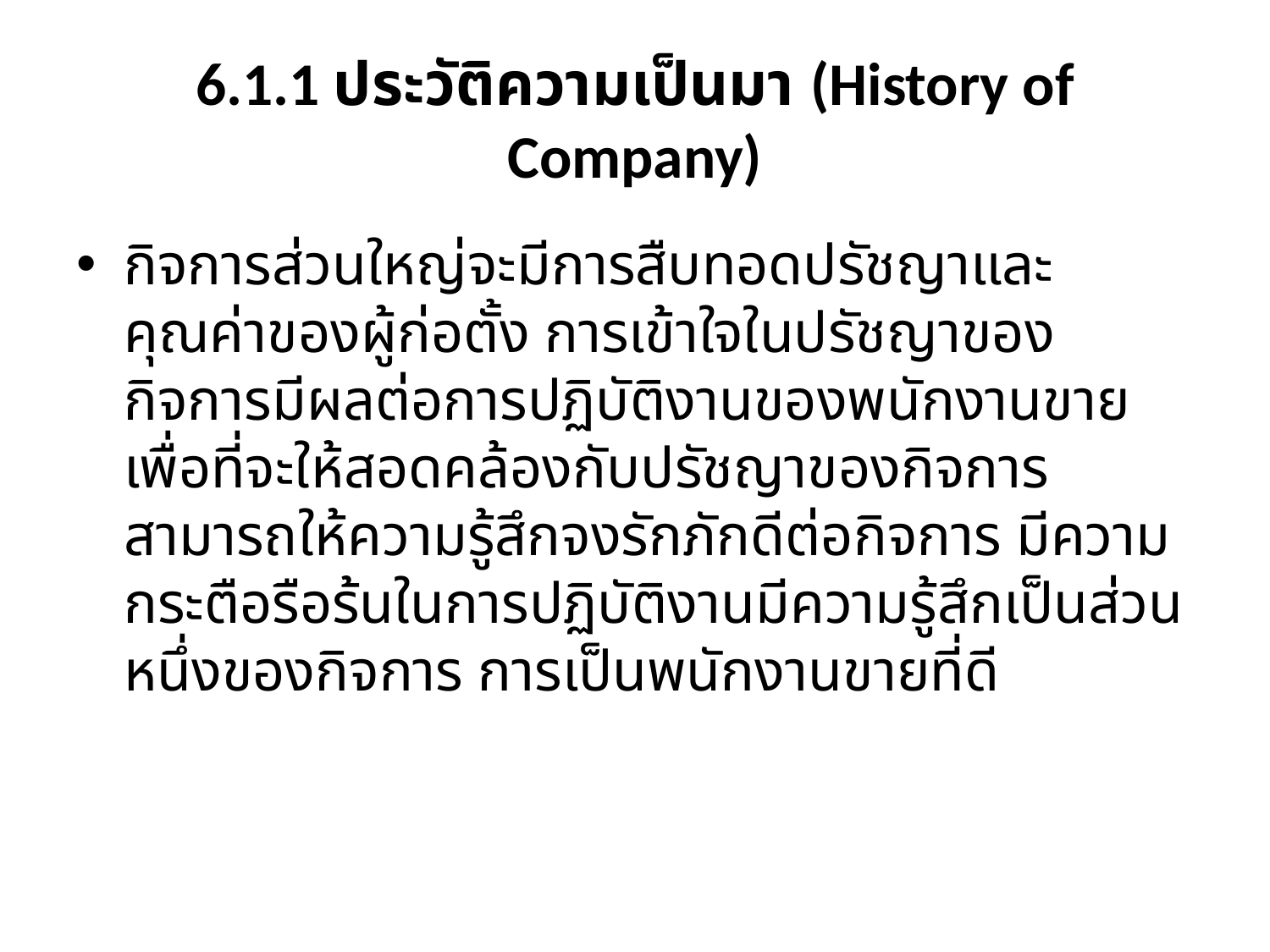

# 6.1.1 ประวัติความเป็นมา (History of Company)
กิจการส่วนใหญ่จะมีการสืบทอดปรัชญาและคุณค่าของผู้ก่อตั้ง การเข้าใจในปรัชญาของกิจการมีผลต่อการปฏิบัติงานของพนักงานขาย เพื่อที่จะให้สอดคล้องกับปรัชญาของกิจการ สามารถให้ความรู้สึกจงรักภักดีต่อกิจการ มีความกระตือรือร้นในการปฏิบัติงานมีความรู้สึกเป็นส่วนหนึ่งของกิจการ การเป็นพนักงานขายที่ดี